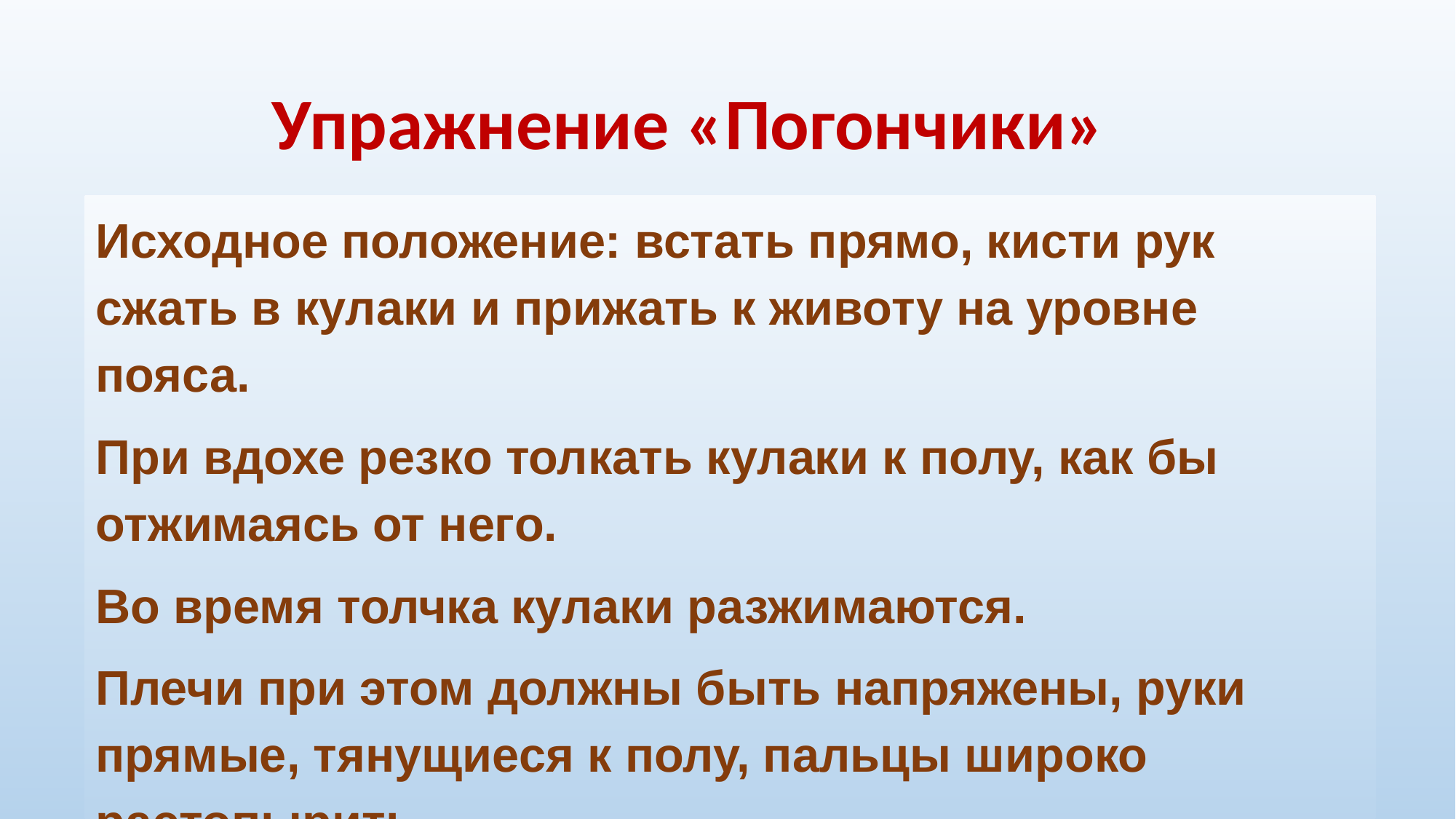

Упражнение «Погончики»
Исходное положение: встать прямо, кисти рук сжать в кулаки и прижать к животу на уровне пояса.
При вдохе резко толкать кулаки к полу, как бы отжимаясь от него.
Во время толчка кулаки разжимаются.
Плечи при этом должны быть напряжены, руки прямые, тянущиеся к полу, пальцы широко растопырить.